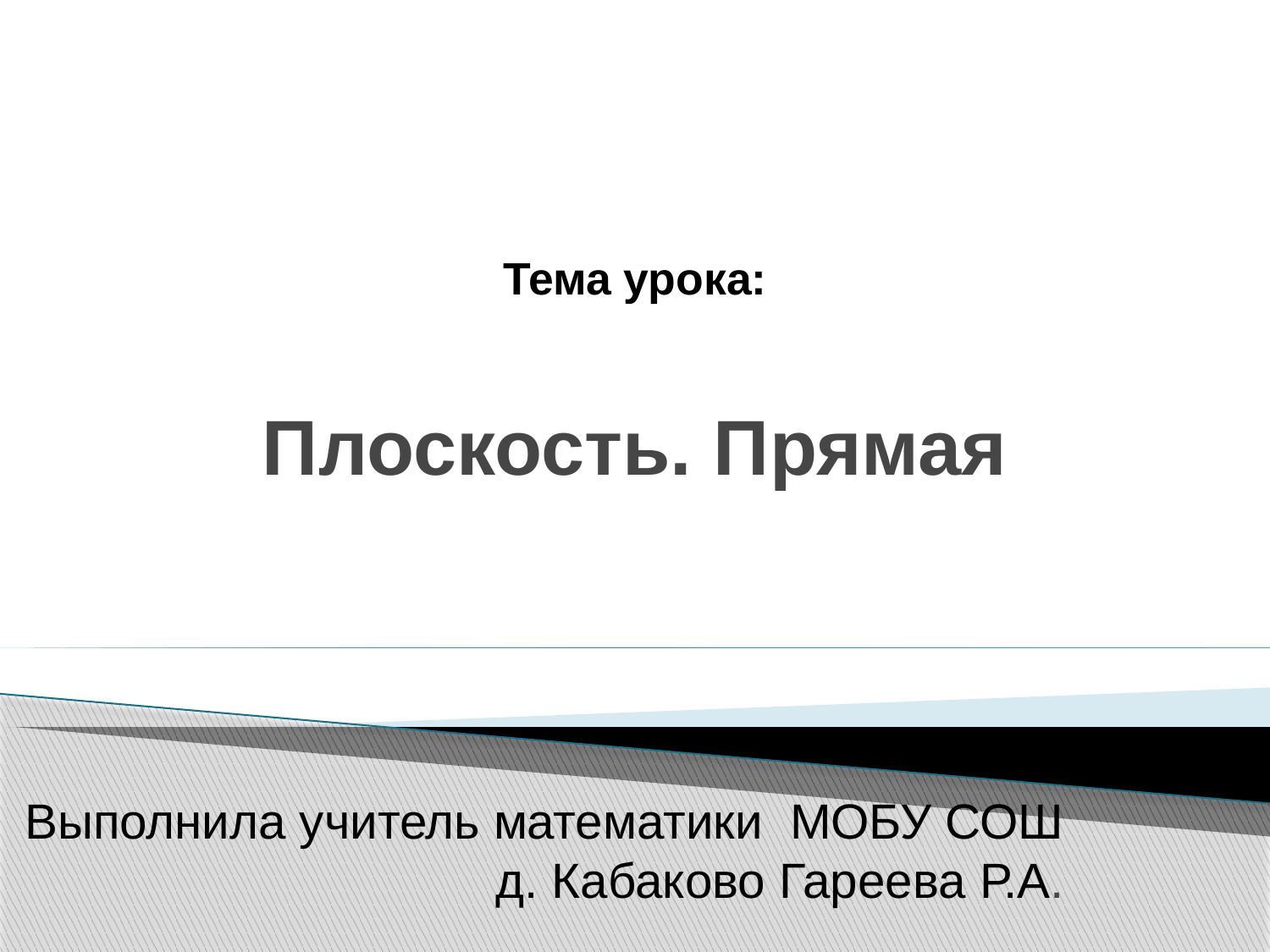

# Тема урока: Плоскость. Прямая
Выполнила учитель математики  МОБУ СОШ д. Кабаково Гареева Р.А.